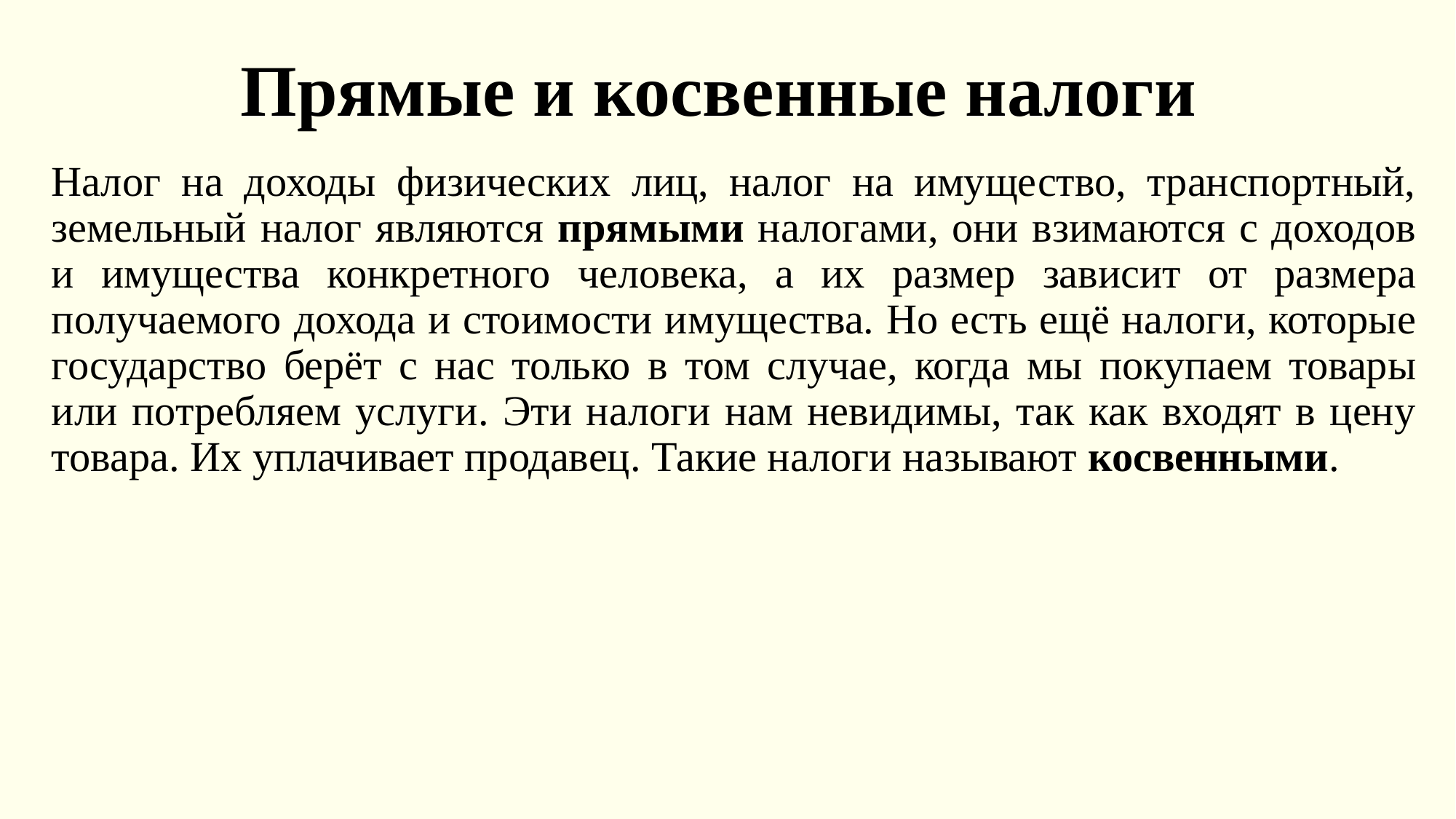

# Прямые и косвенные налоги
Налог на доходы физических лиц, налог на имущество, транспортный, земельный налог являются прямыми налогами, они взимаются с доходов и имущества конкретного человека, а их размер зависит от размера получаемого дохода и стоимости имущества. Но есть ещё налоги, которые государство берёт с нас только в том случае, когда мы покупаем товары или потребляем услуги. Эти налоги нам невидимы, так как входят в цену товара. Их уплачивает продавец. Такие налоги называют косвенными.